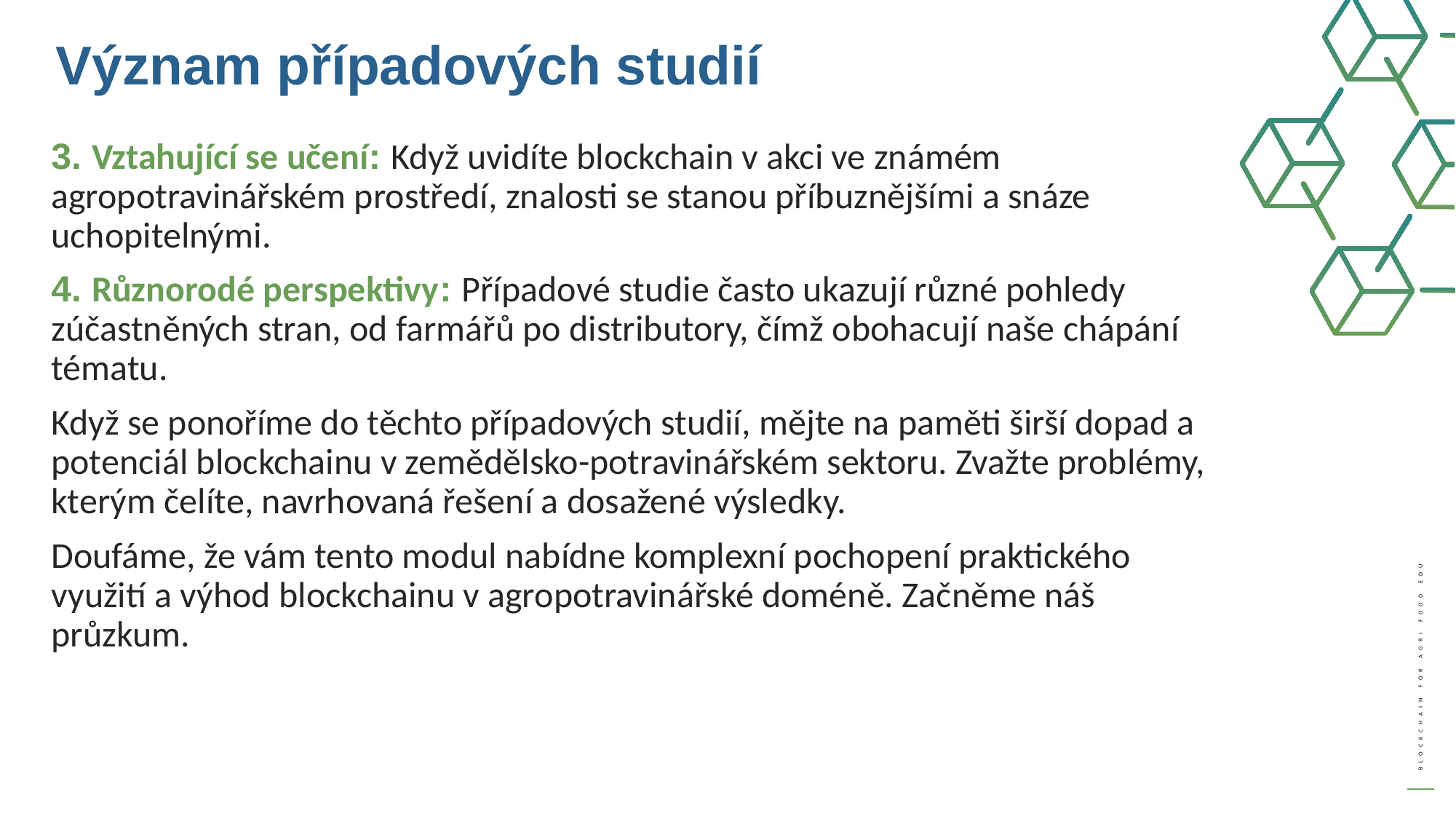

Význam případových studií
3. Vztahující se učení: Když uvidíte blockchain v akci ve známém agropotravinářském prostředí, znalosti se stanou příbuznějšími a snáze uchopitelnými.
4. Různorodé perspektivy: Případové studie často ukazují různé pohledy zúčastněných stran, od farmářů po distributory, čímž obohacují naše chápání tématu.
Když se ponoříme do těchto případových studií, mějte na paměti širší dopad a potenciál blockchainu v zemědělsko-potravinářském sektoru. Zvažte problémy, kterým čelíte, navrhovaná řešení a dosažené výsledky.
Doufáme, že vám tento modul nabídne komplexní pochopení praktického využití a výhod blockchainu v agropotravinářské doméně. Začněme náš průzkum.